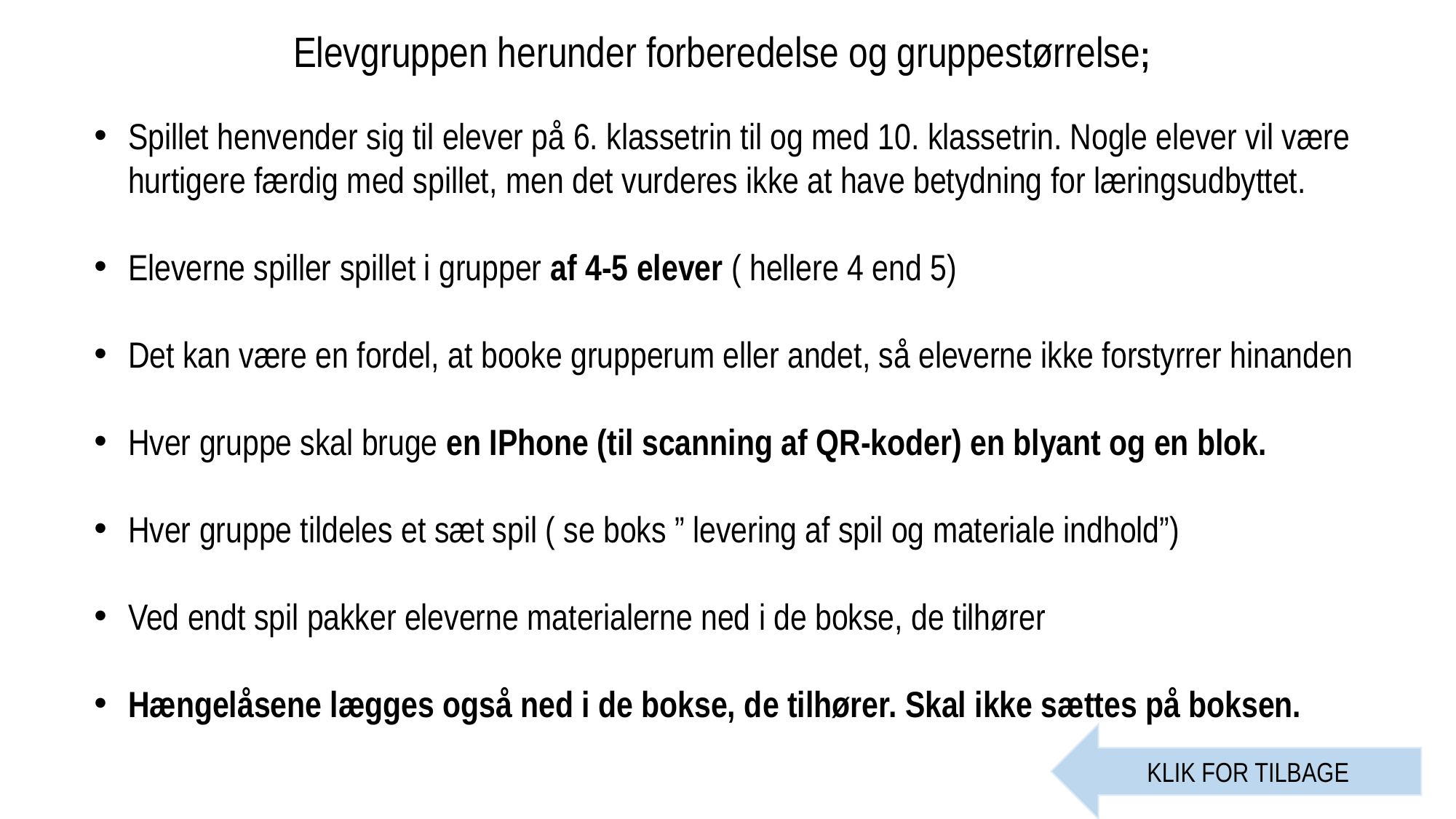

Elevgruppen herunder forberedelse og gruppestørrelse;

Spillet henvender sig til elever på 6. klassetrin til og med 10. klassetrin. Nogle elever vil være hurtigere færdig med spillet, men det vurderes ikke at have betydning for læringsudbyttet.

Eleverne spiller spillet i grupper af 4-5 elever ( hellere 4 end 5)

Det kan være en fordel, at booke grupperum eller andet, så eleverne ikke forstyrrer hinanden

Hver gruppe skal bruge en IPhone (til scanning af QR-koder) en blyant og en blok.

Hver gruppe tildeles et sæt spil ( se boks ” levering af spil og materiale indhold”)

Ved endt spil pakker eleverne materialerne ned i de bokse, de tilhører

Hængelåsene lægges også ned i de bokse, de tilhører. Skal ikke sættes på boksen.

KLIK FOR TILBAGE